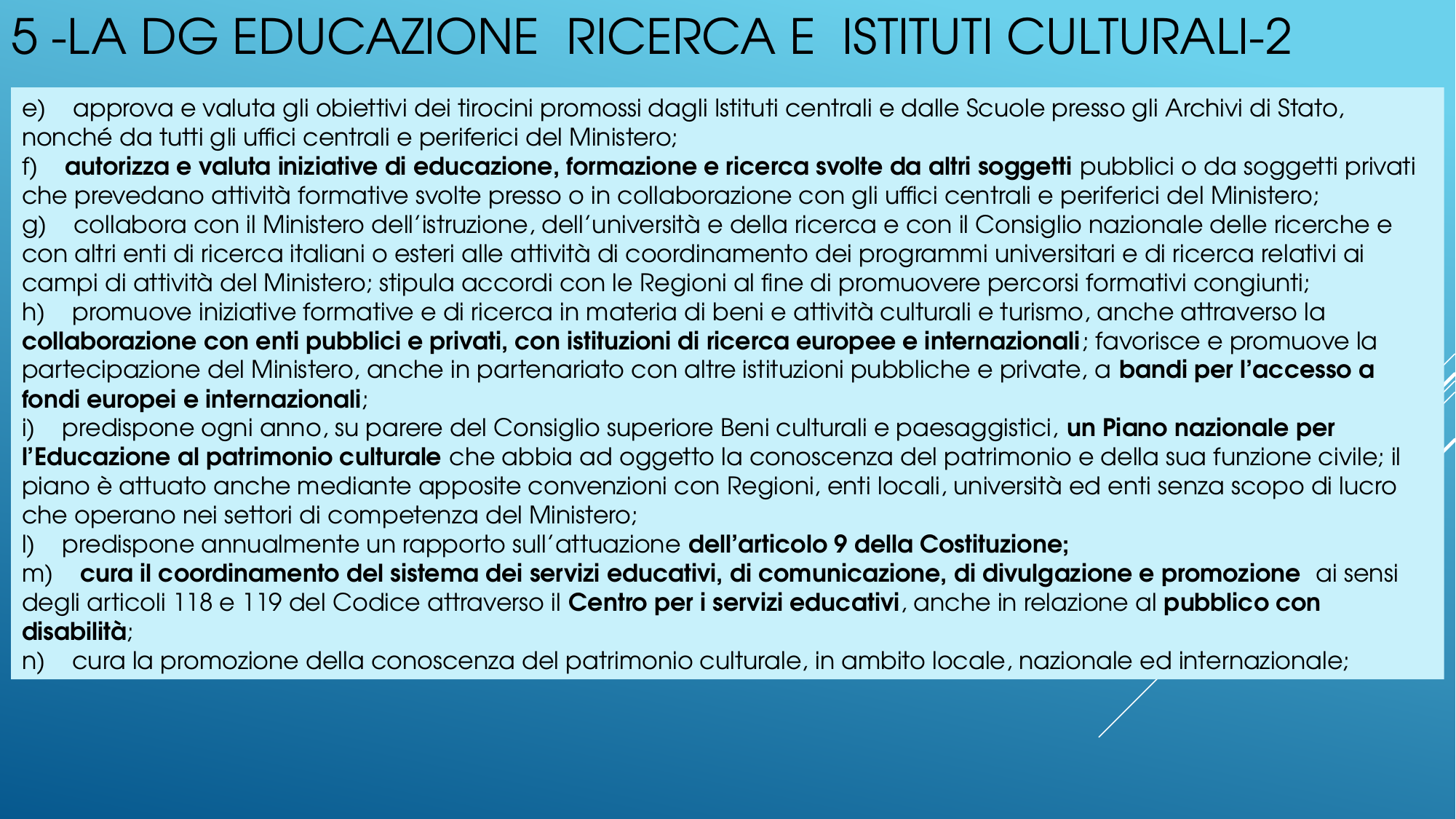

# 5 -LA DG educazione  ricerca E  ISTITUTI CULTURALI-2
e)    approva e valuta gli obiettivi dei tirocini promossi dagli Istituti centrali e dalle Scuole presso gli Archivi di Stato, nonché da tutti gli uffici centrali e periferici del Ministero;
f)    autorizza e valuta iniziative di educazione, formazione e ricerca svolte da altri soggetti pubblici o da soggetti privati che prevedano attività formative svolte presso o in collaborazione con gli uffici centrali e periferici del Ministero;
g)    collabora con il Ministero dell’istruzione, dell’università e della ricerca e con il Consiglio nazionale delle ricerche e con altri enti di ricerca italiani o esteri alle attività di coordinamento dei programmi universitari e di ricerca relativi ai campi di attività del Ministero; stipula accordi con le Regioni al fine di promuovere percorsi formativi congiunti;
h)    promuove iniziative formative e di ricerca in materia di beni e attività culturali e turismo, anche attraverso la collaborazione con enti pubblici e privati, con istituzioni di ricerca europee e internazionali; favorisce e promuove la partecipazione del Ministero, anche in partenariato con altre istituzioni pubbliche e private, a bandi per l’accesso a fondi europei e internazionali;
i)    predispone ogni anno, su parere del Consiglio superiore Beni culturali e paesaggistici, un Piano nazionale per l’Educazione al patrimonio culturale che abbia ad oggetto la conoscenza del patrimonio e della sua funzione civile; il piano è attuato anche mediante apposite convenzioni con Regioni, enti locali, università ed enti senza scopo di lucro che operano nei settori di competenza del Ministero;
l)    predispone annualmente un rapporto sull’attuazione dell’articolo 9 della Costituzione;
m)    cura il coordinamento del sistema dei servizi educativi, di comunicazione, di divulgazione e promozione  ai sensi degli articoli 118 e 119 del Codice attraverso il Centro per i servizi educativi, anche in relazione al pubblico con disabilità;
n)    cura la promozione della conoscenza del patrimonio culturale, in ambito locale, nazionale ed internazionale;